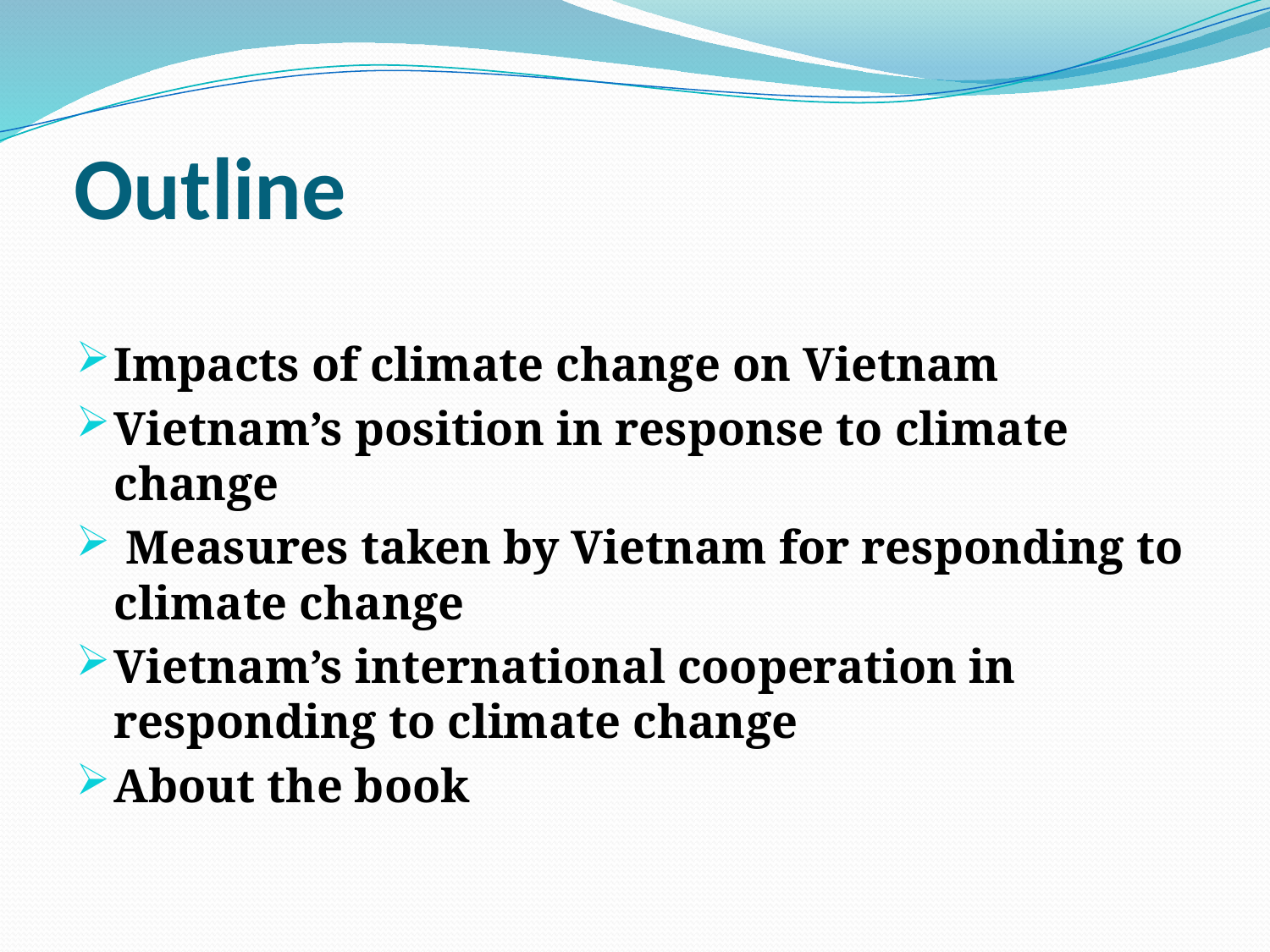

# Outline

Impacts of climate change on Vietnam
Vietnam’s position in response to climate change
 Measures taken by Vietnam for responding to climate change
Vietnam’s international cooperation in responding to climate change
About the book